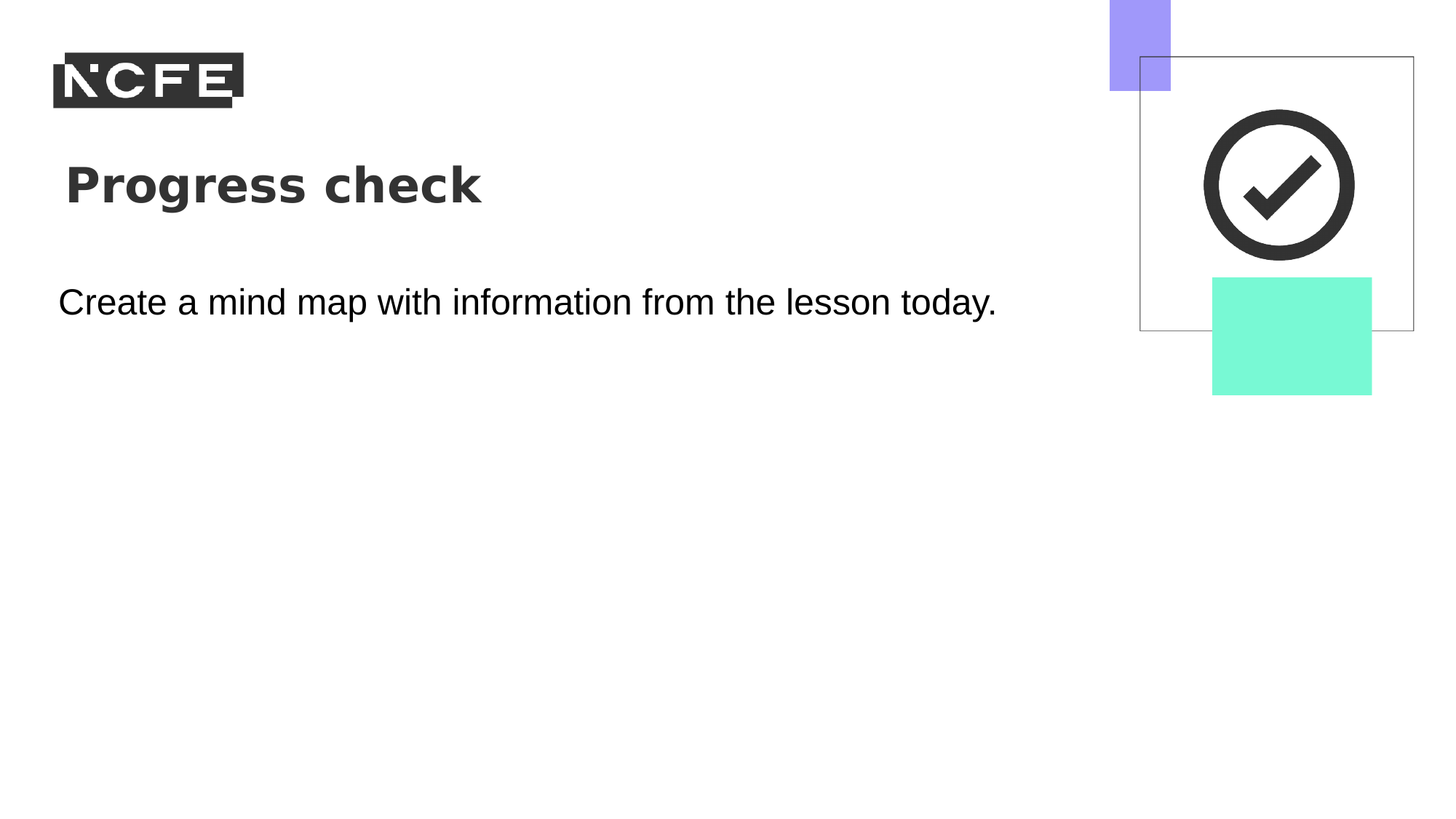

Create a mind map with information from the lesson today.